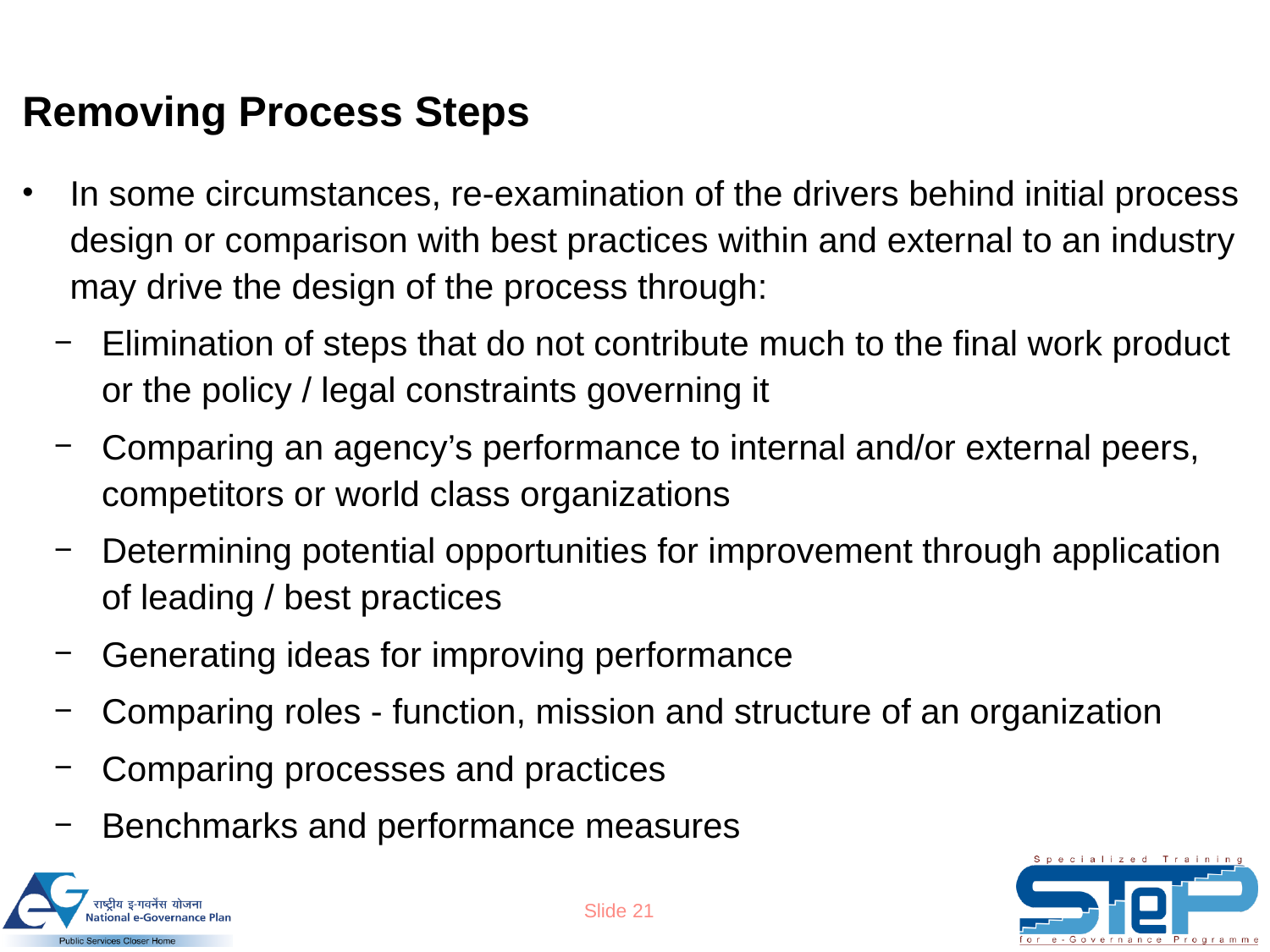

# Removing Process Steps
In some circumstances, re-examination of the drivers behind initial process design or comparison with best practices within and external to an industry may drive the design of the process through:
Elimination of steps that do not contribute much to the final work product or the policy / legal constraints governing it
Comparing an agency’s performance to internal and/or external peers, competitors or world class organizations
Determining potential opportunities for improvement through application of leading / best practices
Generating ideas for improving performance
Comparing roles - function, mission and structure of an organization
Comparing processes and practices
Benchmarks and performance measures